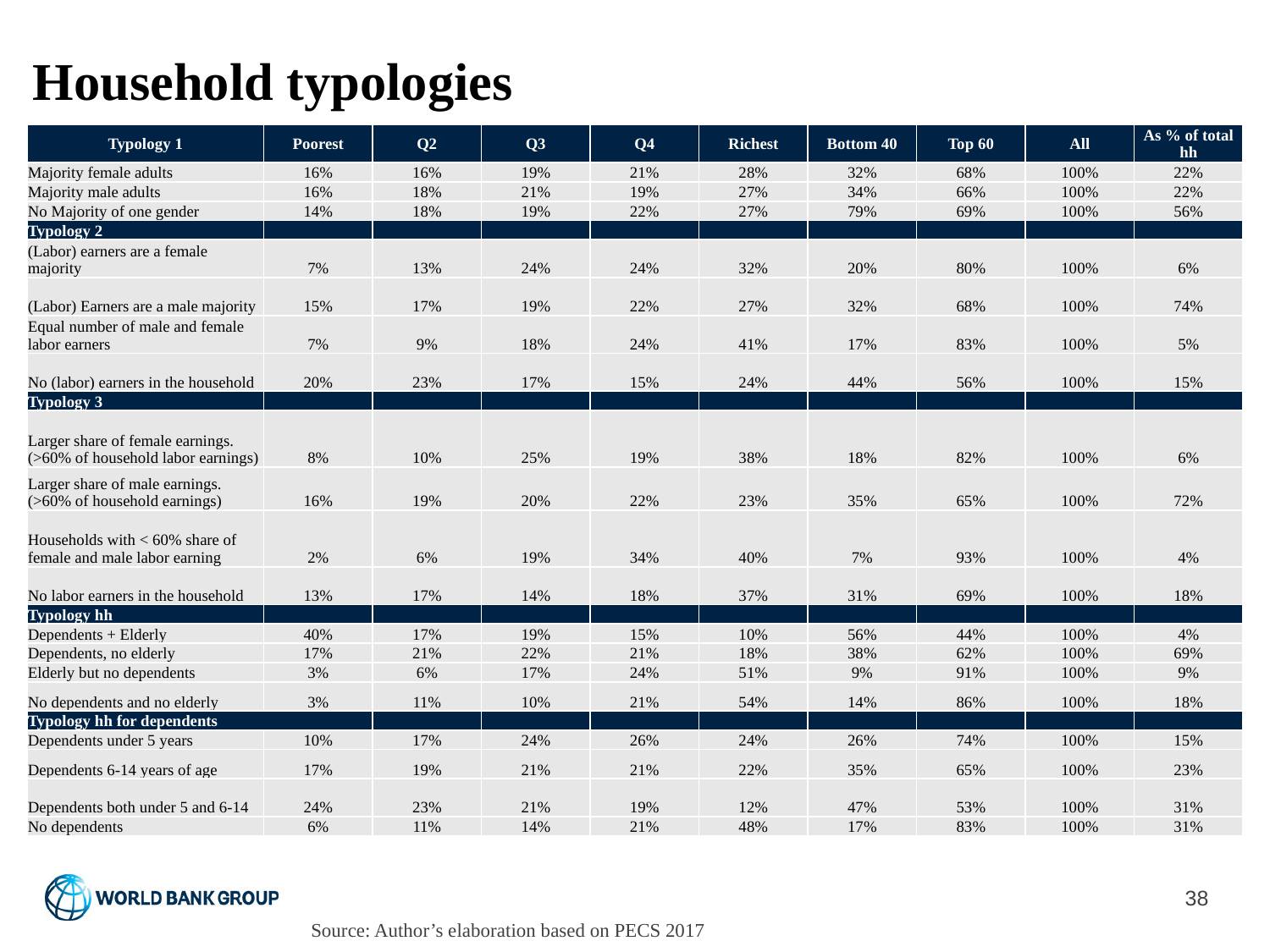

# Household typologies
| Typology 1 | Poorest | Q2 | Q3 | Q4 | Richest | Bottom 40 | Top 60 | All | As % of total hh |
| --- | --- | --- | --- | --- | --- | --- | --- | --- | --- |
| Majority female adults | 16% | 16% | 19% | 21% | 28% | 32% | 68% | 100% | 22% |
| Majority male adults | 16% | 18% | 21% | 19% | 27% | 34% | 66% | 100% | 22% |
| No Majority of one gender | 14% | 18% | 19% | 22% | 27% | 79% | 69% | 100% | 56% |
| Typology 2 |  |  |  |  |  |  |  |  |  |
| (Labor) earners are a female majority | 7% | 13% | 24% | 24% | 32% | 20% | 80% | 100% | 6% |
| (Labor) Earners are a male majority | 15% | 17% | 19% | 22% | 27% | 32% | 68% | 100% | 74% |
| Equal number of male and female labor earners | 7% | 9% | 18% | 24% | 41% | 17% | 83% | 100% | 5% |
| No (labor) earners in the household | 20% | 23% | 17% | 15% | 24% | 44% | 56% | 100% | 15% |
| Typology 3 |  |  |  |  |  |  |  |  |  |
| Larger share of female earnings. (>60% of household labor earnings) | 8% | 10% | 25% | 19% | 38% | 18% | 82% | 100% | 6% |
| Larger share of male earnings. (>60% of household earnings) | 16% | 19% | 20% | 22% | 23% | 35% | 65% | 100% | 72% |
| Households with < 60% share of female and male labor earning | 2% | 6% | 19% | 34% | 40% | 7% | 93% | 100% | 4% |
| No labor earners in the household | 13% | 17% | 14% | 18% | 37% | 31% | 69% | 100% | 18% |
| Typology hh |  |  |  |  |  |  |  |  |  |
| Dependents + Elderly | 40% | 17% | 19% | 15% | 10% | 56% | 44% | 100% | 4% |
| Dependents, no elderly | 17% | 21% | 22% | 21% | 18% | 38% | 62% | 100% | 69% |
| Elderly but no dependents | 3% | 6% | 17% | 24% | 51% | 9% | 91% | 100% | 9% |
| No dependents and no elderly | 3% | 11% | 10% | 21% | 54% | 14% | 86% | 100% | 18% |
| Typology hh for dependents |  |  |  |  |  |  |  |  |  |
| Dependents under 5 years | 10% | 17% | 24% | 26% | 24% | 26% | 74% | 100% | 15% |
| Dependents 6-14 years of age | 17% | 19% | 21% | 21% | 22% | 35% | 65% | 100% | 23% |
| Dependents both under 5 and 6-14 | 24% | 23% | 21% | 19% | 12% | 47% | 53% | 100% | 31% |
| No dependents | 6% | 11% | 14% | 21% | 48% | 17% | 83% | 100% | 31% |
38
Source: Author’s elaboration based on PECS 2017